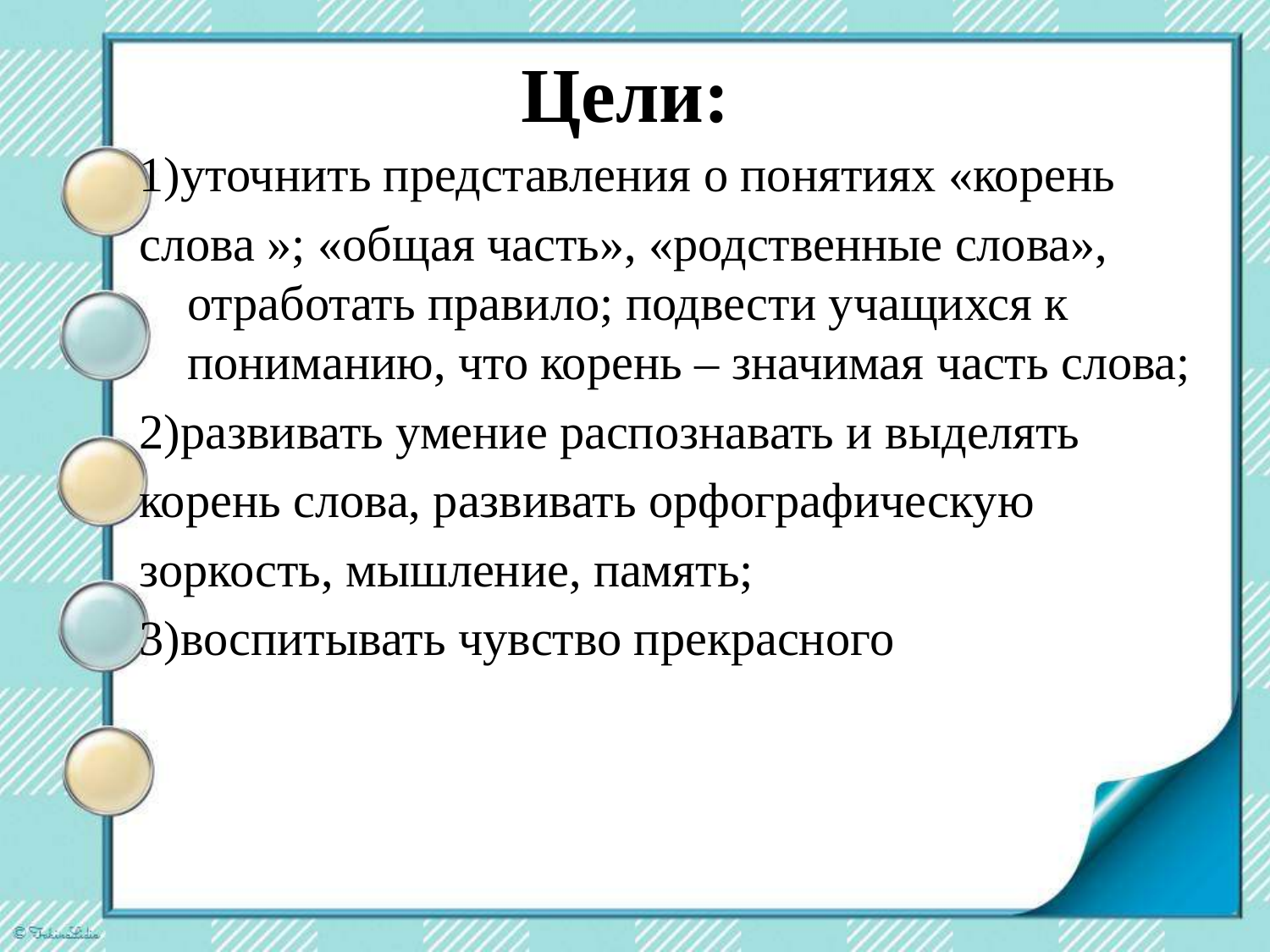

# Цели:
1)уточнить представления о понятиях «корень
слова »; «общая часть», «родственные слова», отработать правило; подвести учащихся к пониманию, что корень – значимая часть слова;
2)развивать умение распознавать и выделять
корень слова, развивать орфографическую
зоркость, мышление, память;
3)воспитывать чувство прекрасного